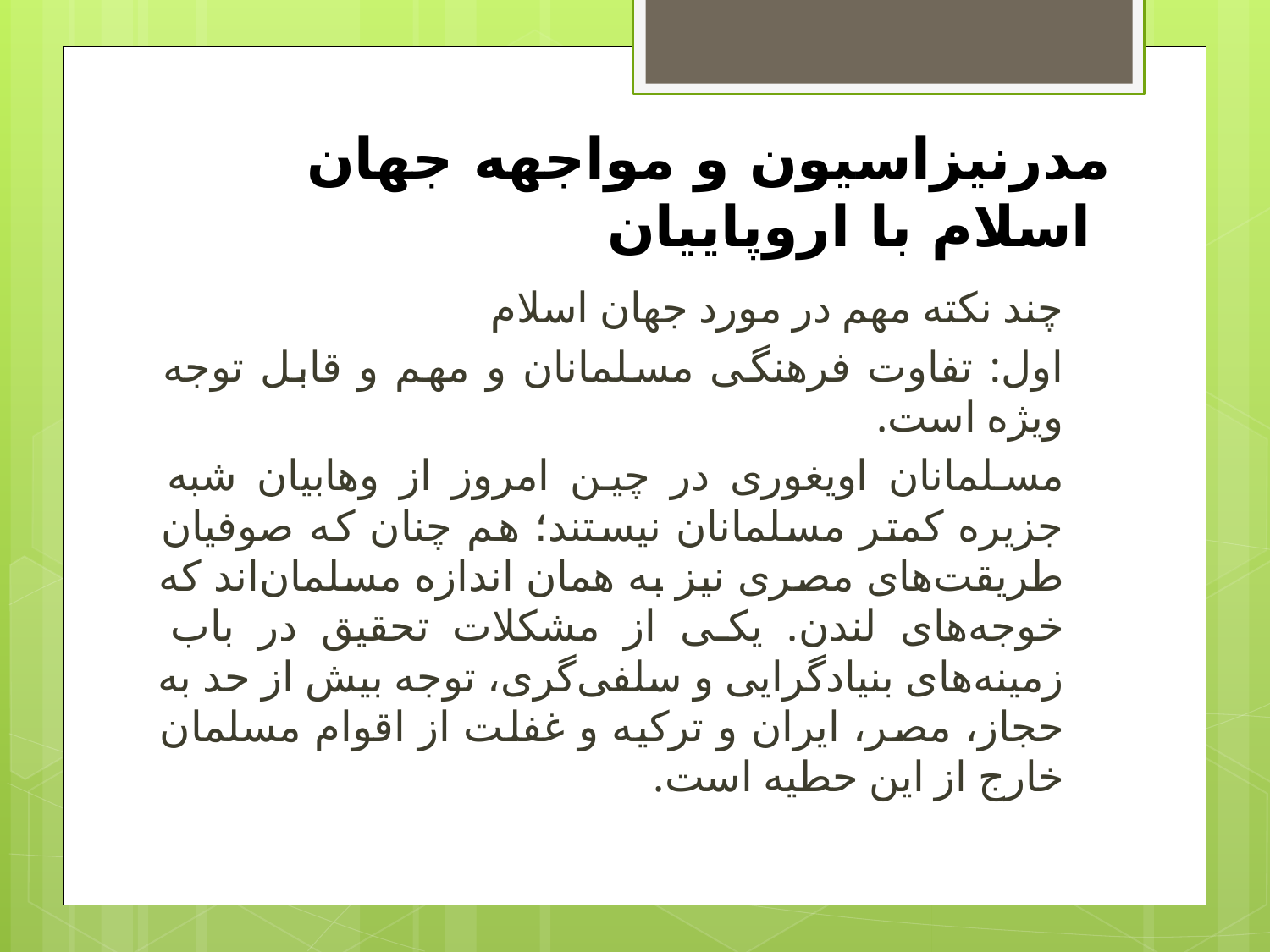

# مدرنیزاسیون و مواجهه جهان اسلام با اروپاییان
چند نکته مهم در مورد جهان اسلام
اول: تفاوت فرهنگی مسلمانان و مهم و قابل توجه ویژه است.
مسلمانان اویغوری در چین امروز از وهابیان شبه جزیره کمتر مسلمانان نیستند؛ هم چنان که صوفیان طریقت‌های مصری نیز به همان اندازه مسلمان‌اند که خوجه‌های لندن. یکی از مشکلات تحقیق در باب زمینه‌های بنیادگرایی و سلفی‌گری، توجه بیش از حد به حجاز، مصر، ایران و ترکیه و غفلت از اقوام مسلمان‌ خارج از این حطیه است.